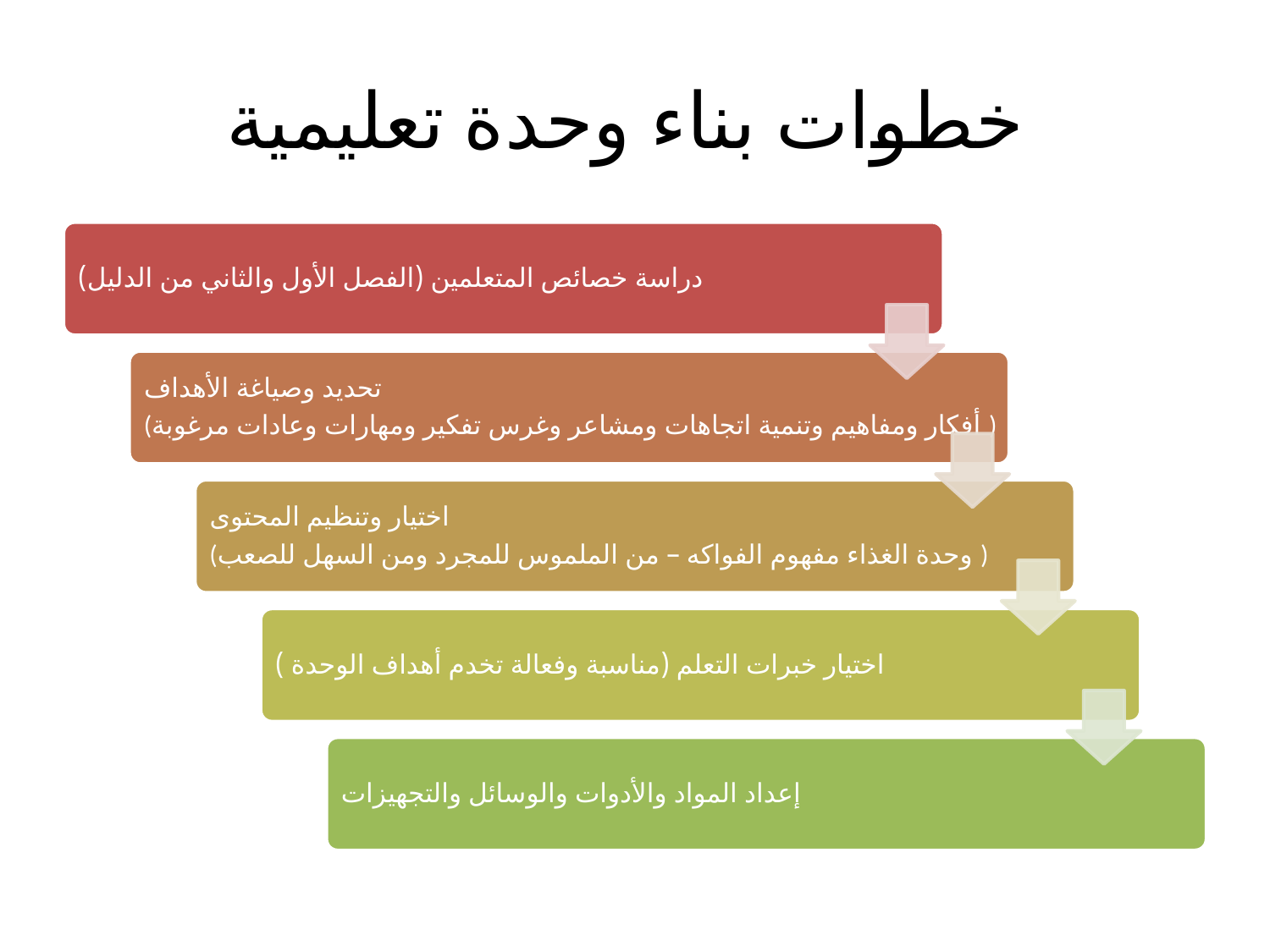

# خطوات بناء وحدة تعليمية
دراسة خصائص المتعلمين (الفصل الأول والثاني من الدليل)
تحديد وصياغة الأهداف
(أفكار ومفاهيم وتنمية اتجاهات ومشاعر وغرس تفكير ومهارات وعادات مرغوبة )
اختيار وتنظيم المحتوى
(وحدة الغذاء مفهوم الفواكه – من الملموس للمجرد ومن السهل للصعب )
اختيار خبرات التعلم (مناسبة وفعالة تخدم أهداف الوحدة )
إعداد المواد والأدوات والوسائل والتجهيزات